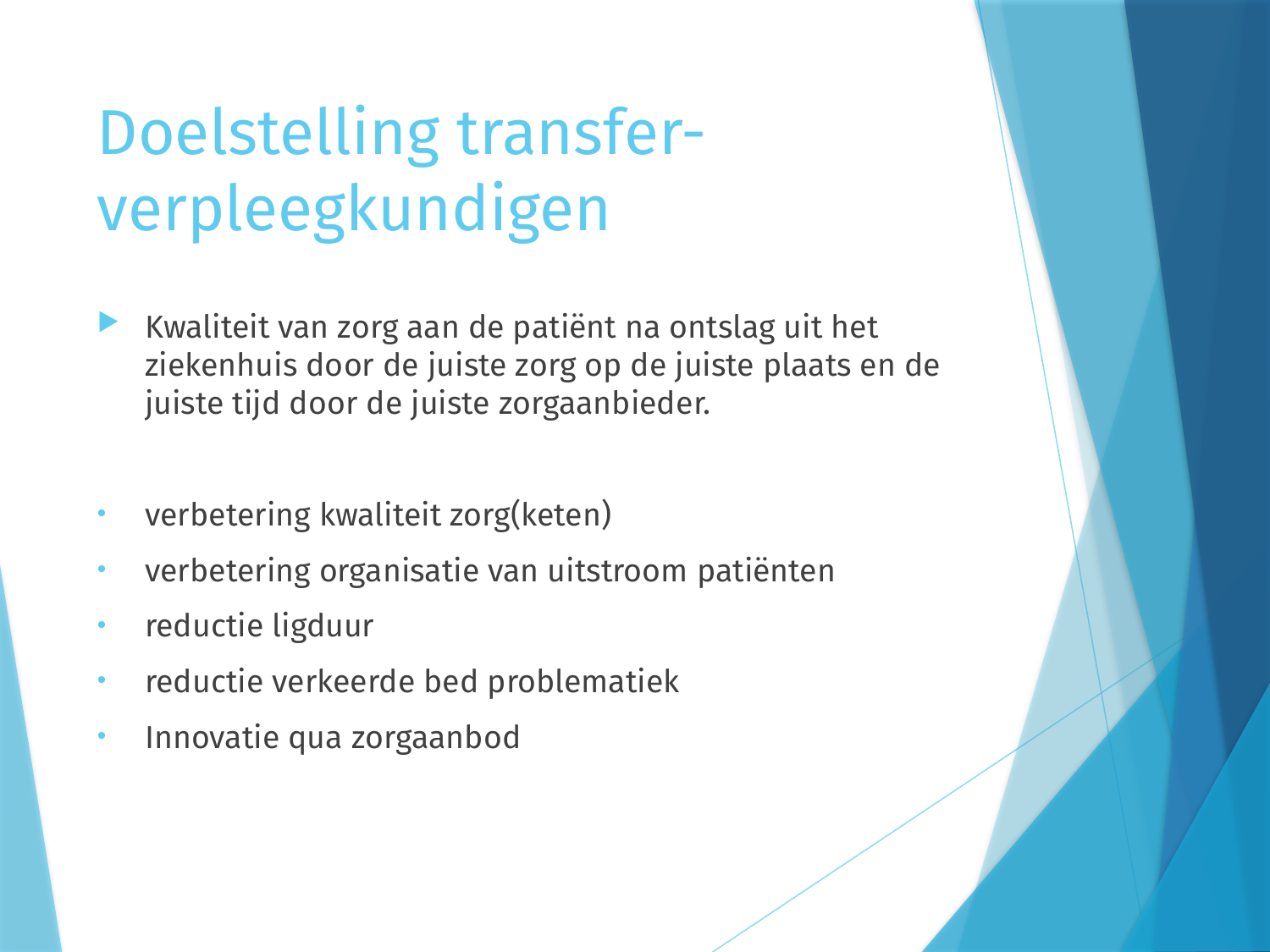

# Doelstelling transfer- verpleegkundigen
Kwaliteit van zorg aan de patiënt na ontslag uit het ziekenhuis door de juiste zorg op de juiste plaats en de juiste tijd door de juiste zorgaanbieder.

verbetering kwaliteit zorg(keten)
verbetering organisatie van uitstroom patiënten
reductie ligduur
reductie verkeerde bed problematiek
Innovatie qua zorgaanbod